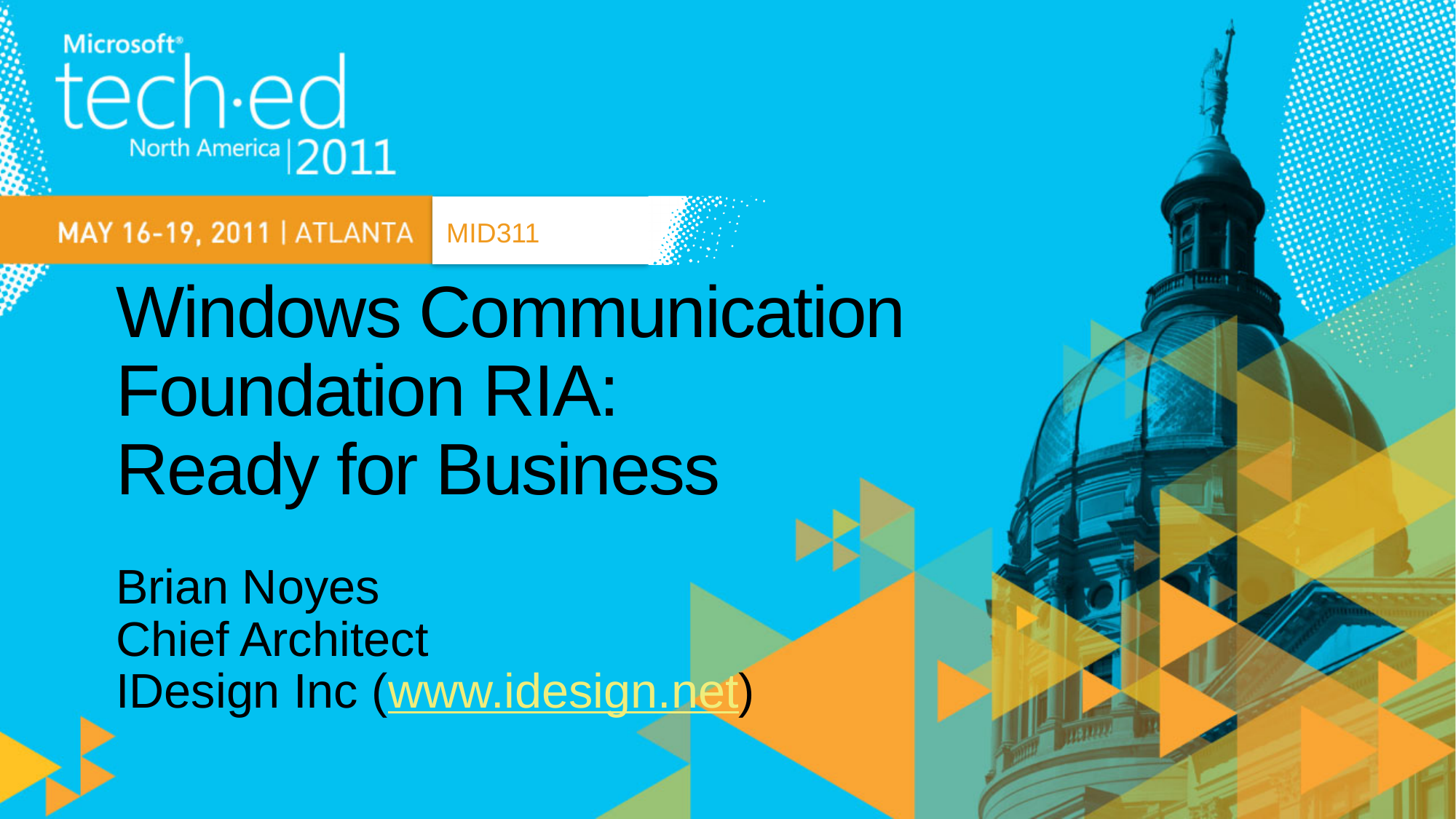

MID311
# Windows Communication Foundation RIA: Ready for Business
Brian Noyes
Chief Architect
IDesign Inc (www.idesign.net)